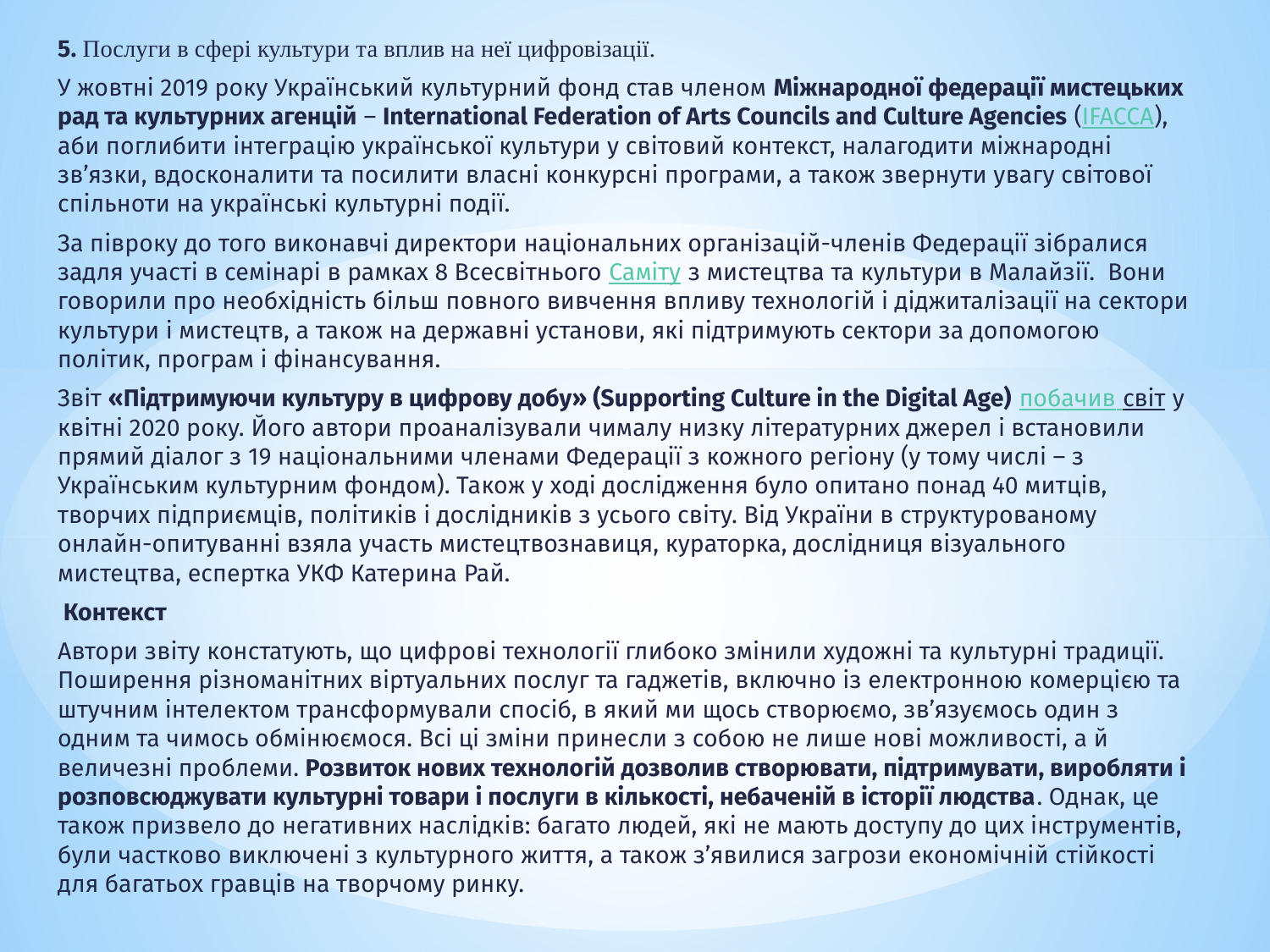

5. Послуги в сфері культури та вплив на неї цифровізації.
У жовтні 2019 року Український культурний фонд став членом Міжнародної федерації мистецьких рад та культурних агенцій – International Federation of Arts Councils and Culture Agencies (IFACCA), аби поглибити інтеграцію української культури у світовий контекст, налагодити міжнародні зв’язки, вдосконалити та посилити власні конкурсні програми, а також звернути увагу світової спільноти на українські культурні події.
За півроку до того виконавчі директори національних організацій-членів Федерації зібралися задля участі в семінарі в рамках 8 Всесвітнього Саміту з мистецтва та культури в Малайзії.  Вони говорили про необхідність більш повного вивчення впливу технологій і діджиталізації на сектори культури і мистецтв, а також на державні установи, які підтримують сектори за допомогою політик, програм і фінансування.
Звіт «Підтримуючи культуру в цифрову добу» (Supporting Culture in the Digital Age) побачив світ у квітні 2020 року. Його автори проаналізували чималу низку літературних джерел і встановили прямий діалог з 19 національними членами Федерації з кожного регіону (у тому числі – з Українським культурним фондом). Також у ході дослідження було опитано понад 40 митців, творчих підприємців, політиків і дослідників з усього світу. Від України в структурованому онлайн-опитуванні взяла участь мистецтвознавиця, кураторка, дослідниця візуального мистецтва, еспертка УКФ Катерина Рай.
 Контекст
Автори звіту констатують, що цифрові технології глибоко змінили художні та культурні традиції. Поширення різноманітних віртуальних послуг та гаджетів, включно із електронною комерцією та штучним інтелектом трансформували спосіб, в який ми щось створюємо, зв’язуємось один з одним та чимось обмінюємося. Всі ці зміни принесли з собою не лише нові можливості, а й величезні проблеми. Розвиток нових технологій дозволив створювати, підтримувати, виробляти і розповсюджувати культурні товари і послуги в кількості, небаченій в історії людства. Однак, це також призвело до негативних наслідків: багато людей, які не мають доступу до цих інструментів, були частково виключені з культурного життя, а також з’явилися загрози економічній стійкості для багатьох гравців на творчому ринку.